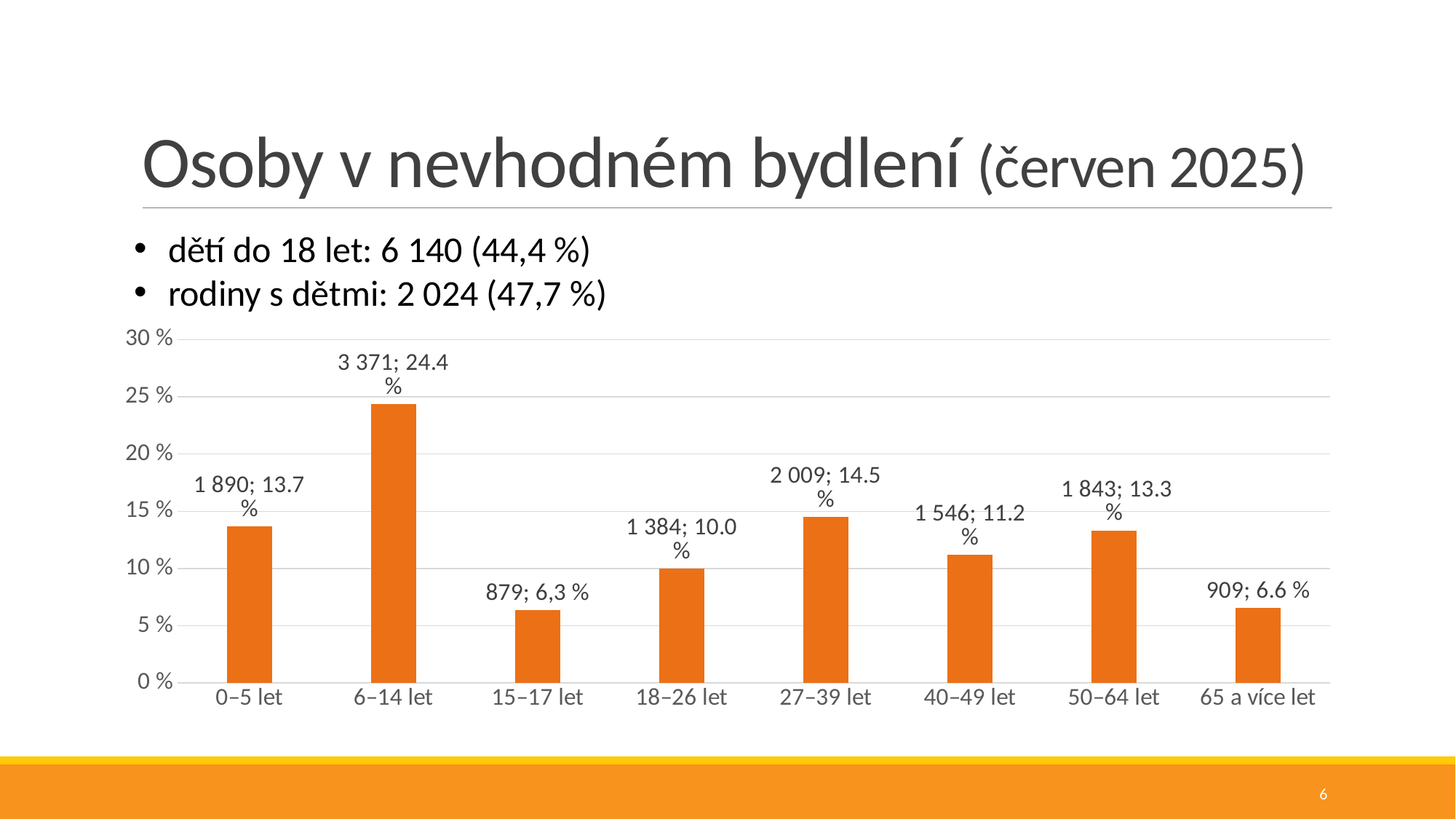

# Osoby v nevhodném bydlení (červen 2025)
dětí do 18 let: 6 140 (44,4 %)
rodiny s dětmi: 2 024 (47,7 %)

### Chart

| Category |  |
|---|---|
| 0–5 let | 0.136649555346685 |
| 6–14 let | 0.2437278577109392 |
| 15–17 let | 0.06355288843901381 |
| 18–26 let | 0.10006507121683175 |
| 27–39 let | 0.14525341623888366 |
| 40–49 let | 0.1117778902465476 |
| 50–64 let | 0.1332513918010267 |
| 65 a více let | 0.0657219290000723 |
6